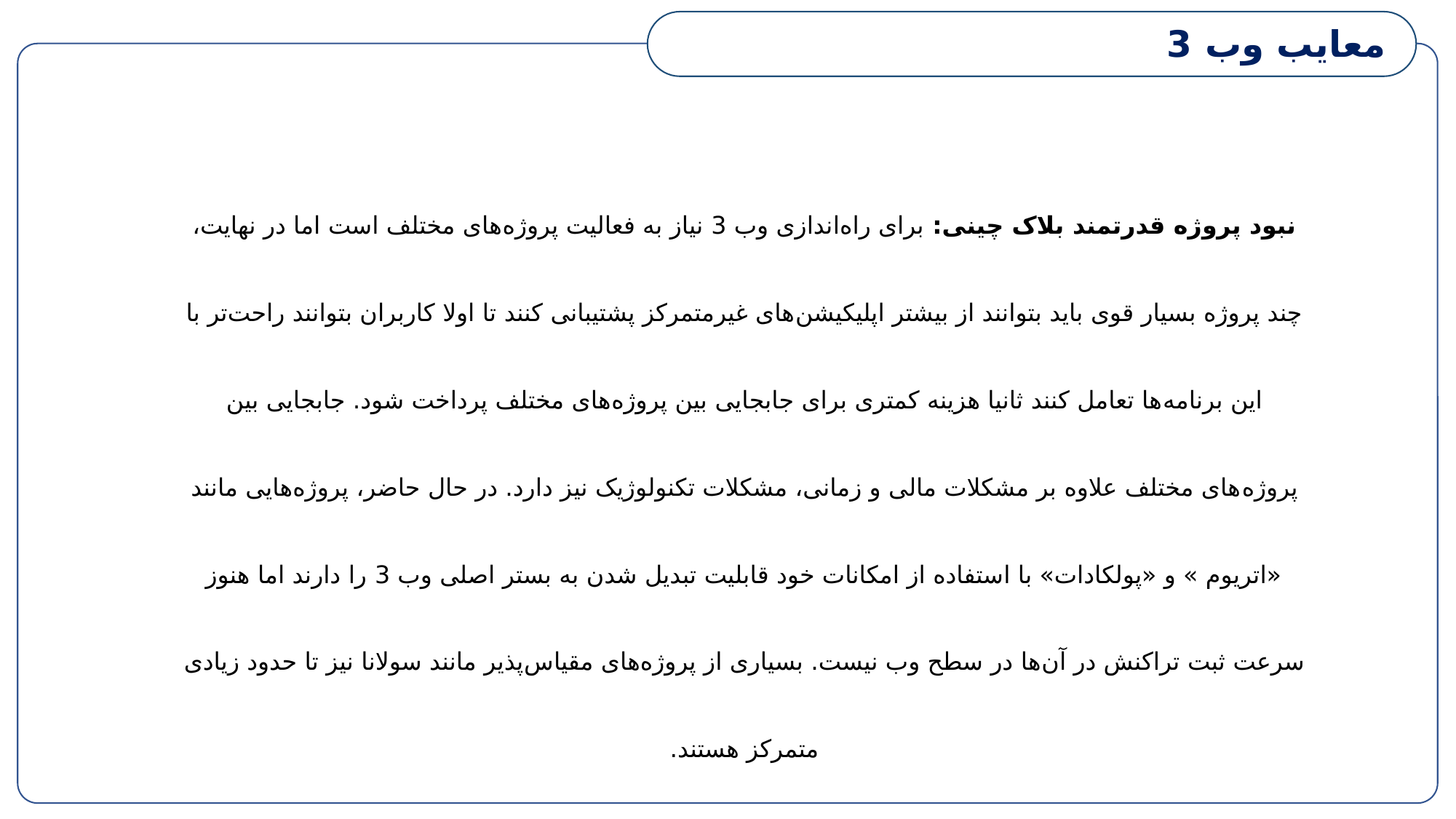

معایب وب 3
نبود پروژه قدرتمند بلاک چینی: برای راه‌اندازی وب 3 نیاز به فعالیت پروژه‌های مختلف است اما در نهایت، چند پروژه بسیار قوی باید بتوانند از بیشتر اپلیکیشن‌های غیرمتمرکز پشتیبانی کنند تا اولا کاربران بتوانند راحت‌تر با این برنامه‌ها تعامل کنند ثانیا هزینه کمتری برای جابجایی بین پروژه‌های مختلف پرداخت شود. جابجایی بین پروژه‌های مختلف علاوه بر مشکلات مالی و زمانی، مشکلات تکنولوژیک نیز دارد. در حال حاضر، پروژه‌هایی مانند «اتریوم » و «پولکادات» با استفاده از امکانات خود قابلیت تبدیل شدن به بستر اصلی وب 3 را دارند اما هنوز سرعت ثبت تراکنش در آن‌ها در سطح وب نیست. بسیاری از پروژه‌های مقیاس‌پذیر مانند سولانا نیز تا حدود زیادی متمرکز هستند.